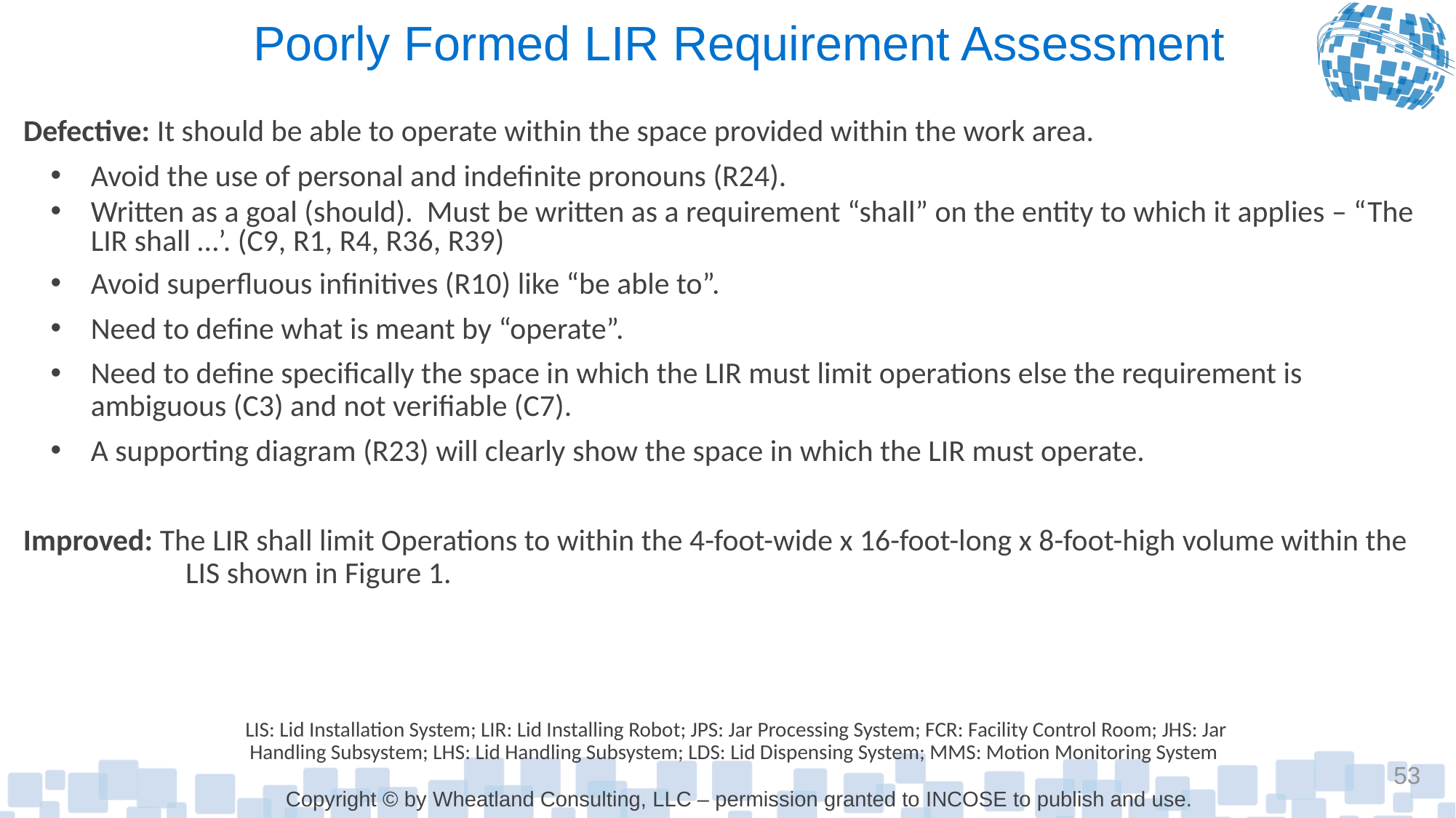

# Poorly Formed LIR Requirement Assessment
Defective: It should be able to operate within the space provided within the work area.
Avoid the use of personal and indefinite pronouns (R24).
Written as a goal (should).  Must be written as a requirement “shall” on the entity to which it applies – “The LIR shall …’. (C9, R1, R4, R36, R39)
Avoid superfluous infinitives (R10) like “be able to”.
Need to define what is meant by “operate”.
Need to define specifically the space in which the LIR must limit operations else the requirement is ambiguous (C3) and not verifiable (C7).
A supporting diagram (R23) will clearly show the space in which the LIR must operate.

Improved: The LIR shall limit Operations to within the 4-foot-wide x 16-foot-long x 8-foot-high volume within the LIS shown in Figure 1.

LIS: Lid Installation System; LIR: Lid Installing Robot; JPS: Jar Processing System; FCR: Facility Control Room; JHS: Jar Handling Subsystem; LHS: Lid Handling Subsystem; LDS: Lid Dispensing System; MMS: Motion Monitoring System
53
Copyright © by Wheatland Consulting, LLC – permission granted to INCOSE to publish and use.